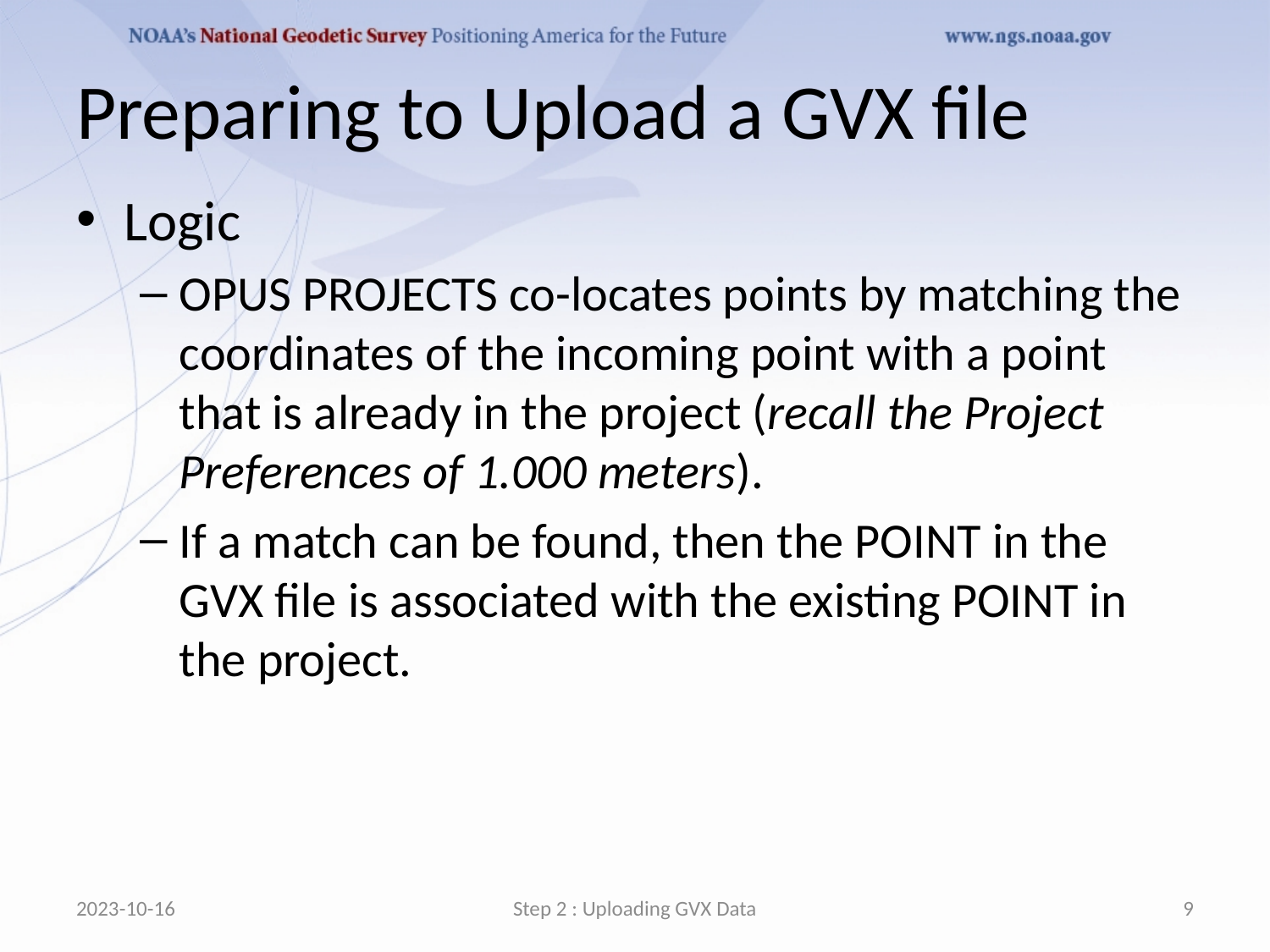

# Preparing to Upload a GVX file
Logic
OPUS PROJECTS co-locates points by matching the coordinates of the incoming point with a point that is already in the project (recall the Project Preferences of 1.000 meters).
If a match can be found, then the POINT in the GVX file is associated with the existing POINT in the project.

2023-10-16
Step 2 : Uploading GVX Data
9